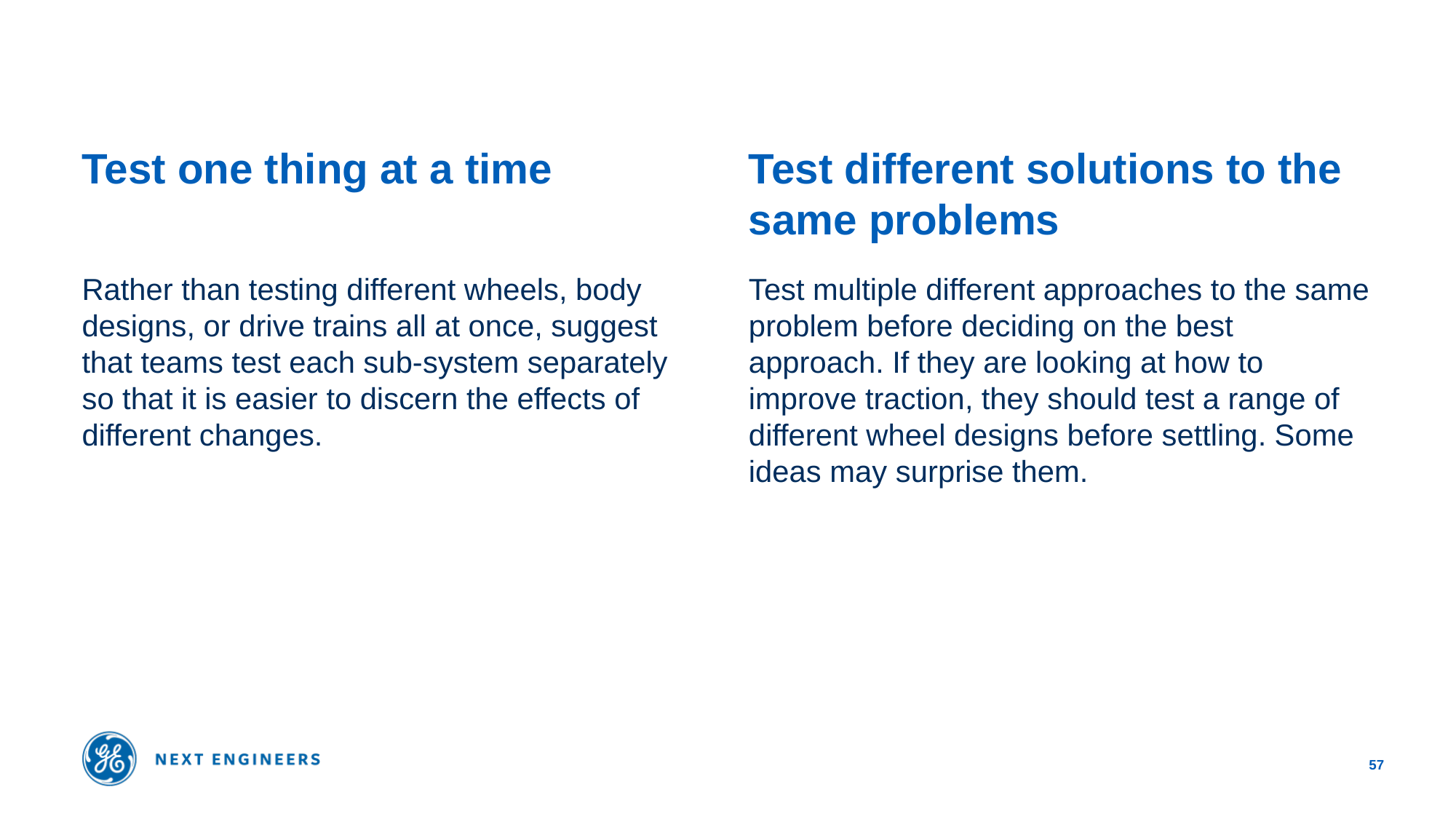

Test one thing at a time
Test different solutions to the same problems
Rather than testing different wheels, body designs, or drive trains all at once, suggest that teams test each sub-system separately so that it is easier to discern the effects of different changes.
Test multiple different approaches to the same problem before deciding on the best approach. If they are looking at how to improve traction, they should test a range of different wheel designs before settling. Some ideas may surprise them.
57